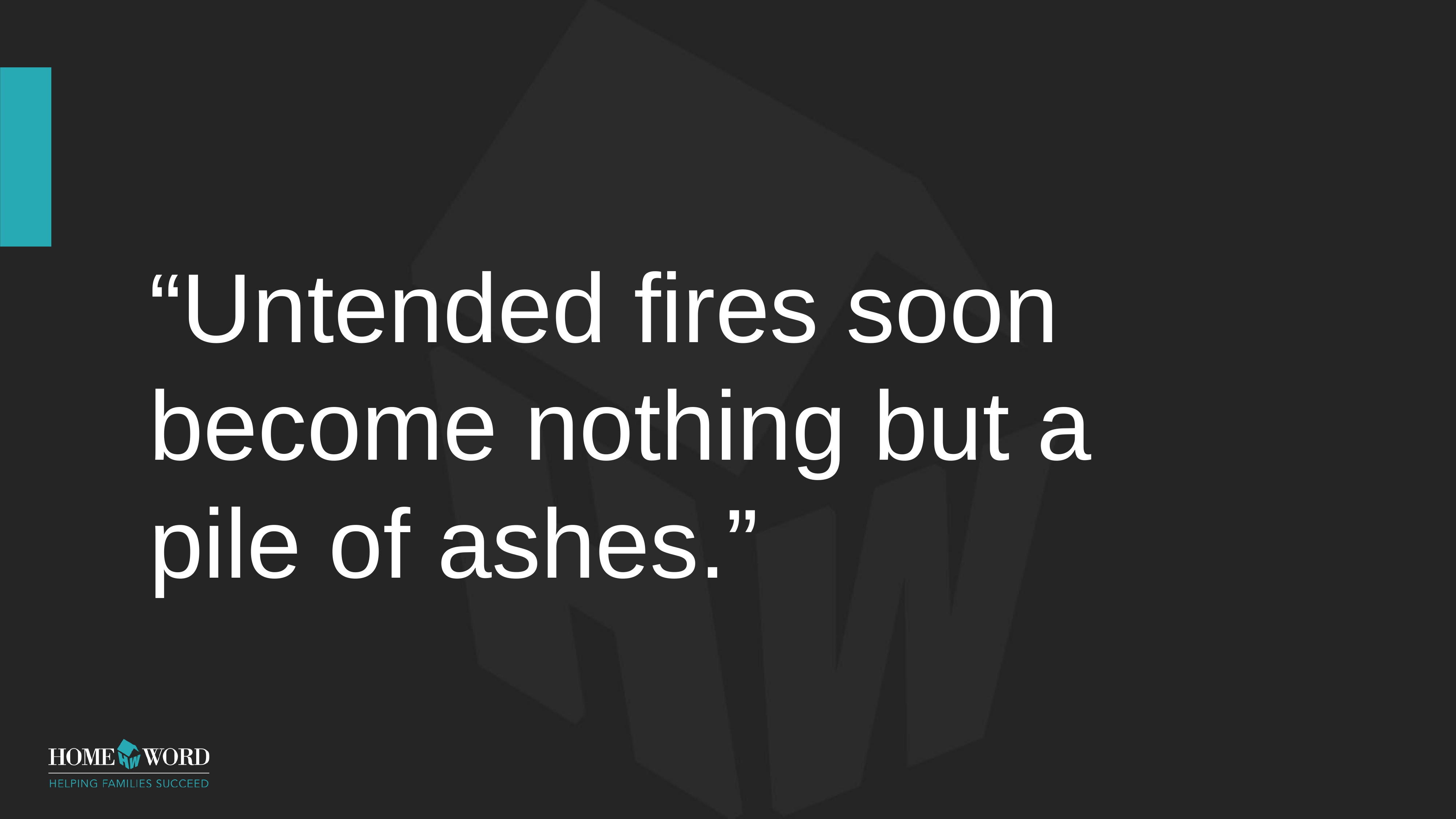

# “Untended fires soon become nothing but a pile of ashes.”